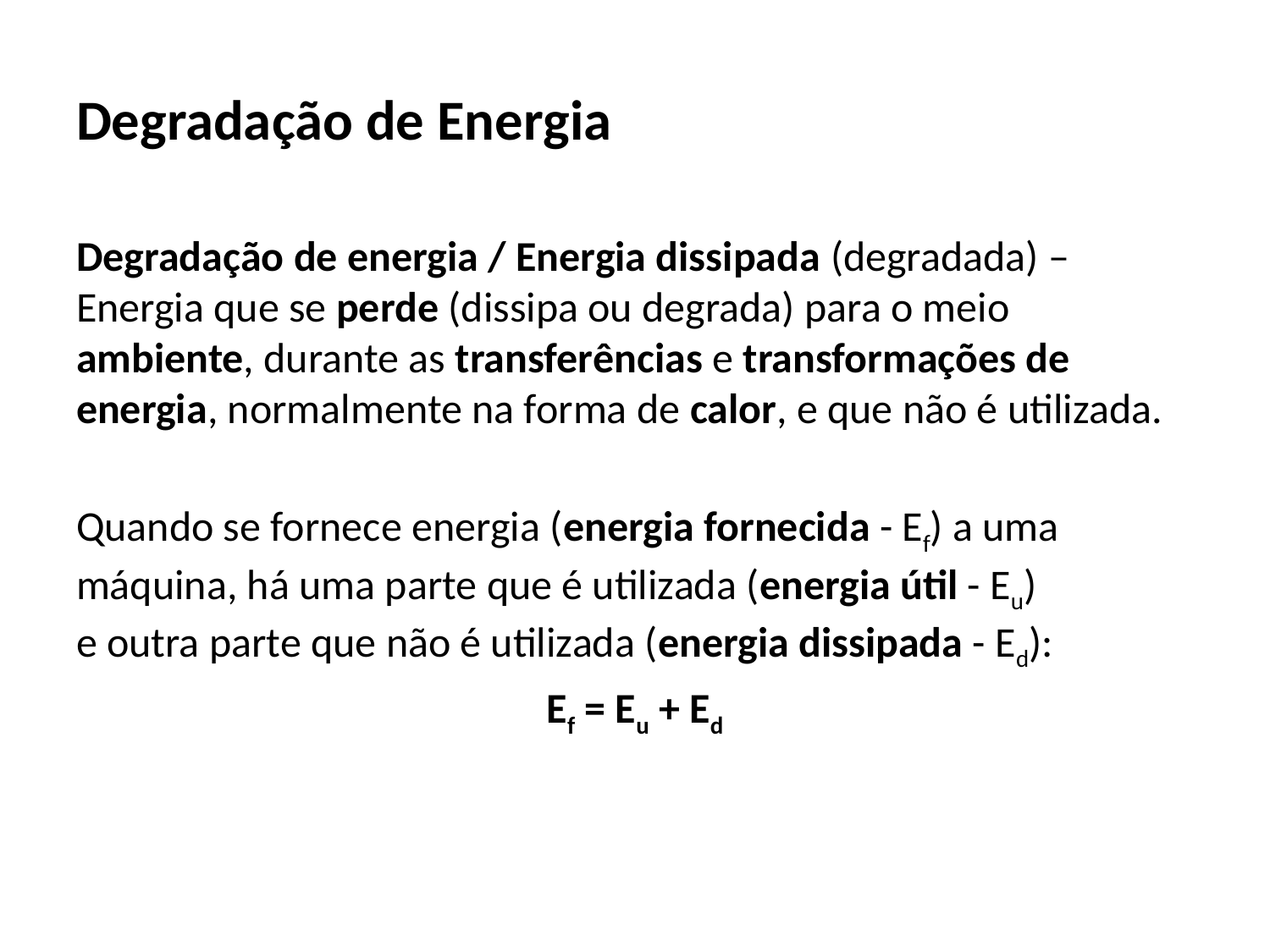

# Degradação de Energia
Degradação de energia / Energia dissipada (degradada) – Energia que se perde (dissipa ou degrada) para o meio ambiente, durante as transferências e transformações de energia, normalmente na forma de calor, e que não é utilizada.

Quando se fornece energia (energia fornecida - Ef) a uma máquina, há uma parte que é utilizada (energia útil - Eu)
e outra parte que não é utilizada (energia dissipada - Ed):
Ef = Eu + Ed